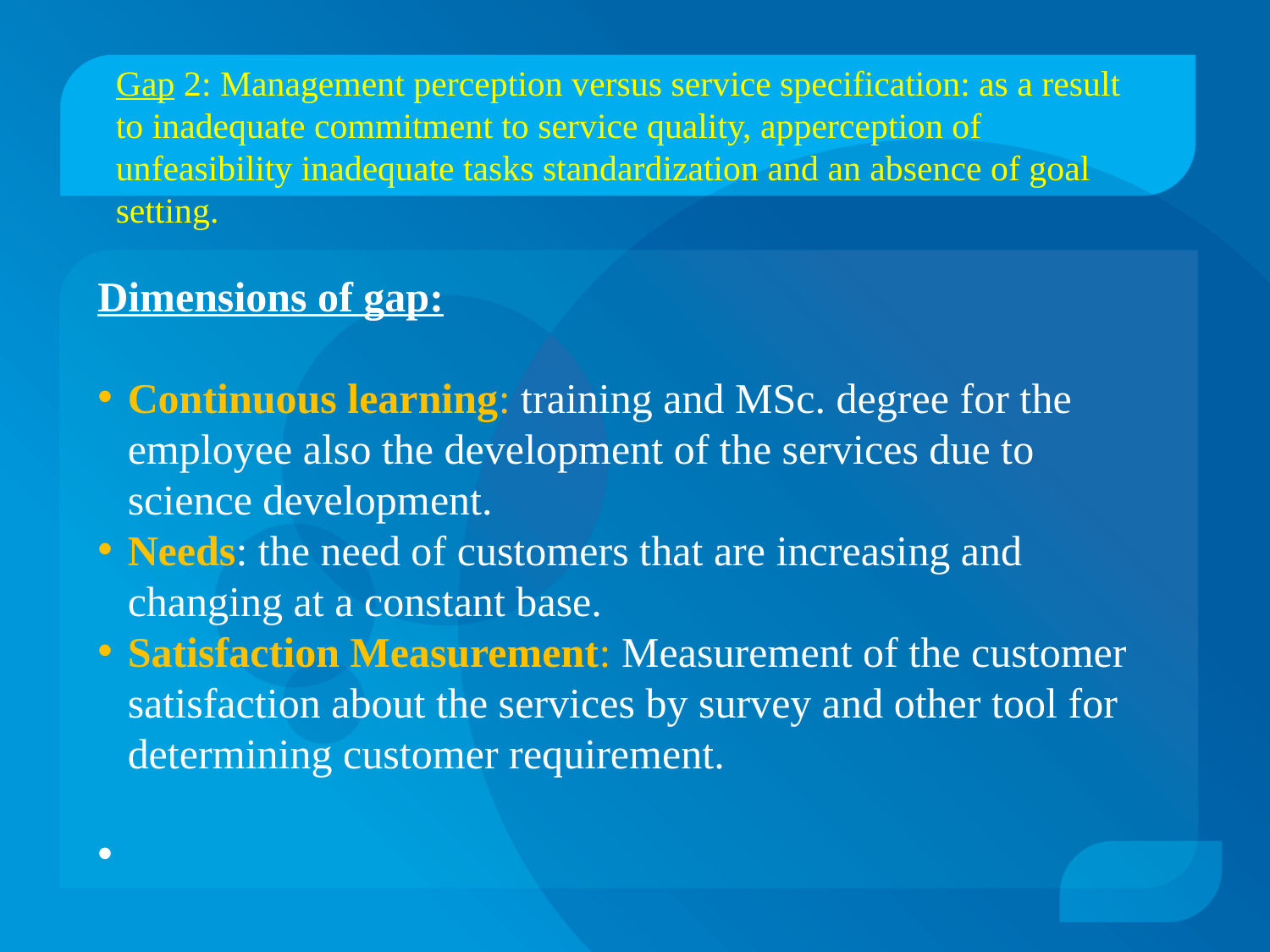

Gap 2: Management perception versus service specification: as a result to inadequate commitment to service quality, apperception of unfeasibility inadequate tasks standardization and an absence of goal setting.

Dimensions of gap:

Continuous learning: training and MSc. degree for the employee also the development of the services due to science development.
Needs: the need of customers that are increasing and changing at a constant base.
Satisfaction Measurement: Measurement of the customer satisfaction about the services by survey and other tool for determining customer requirement.